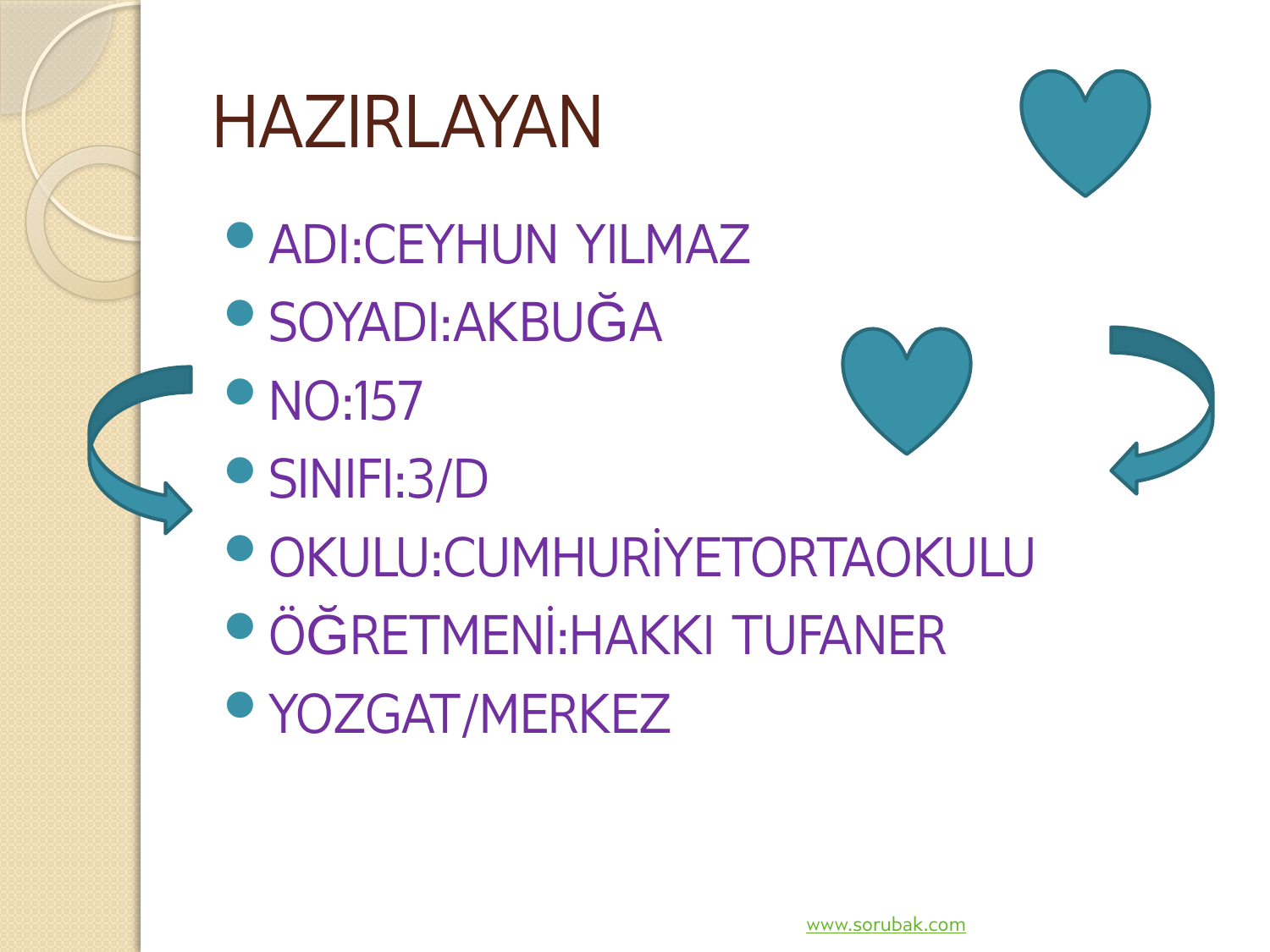

# HAZIRLAYAN

ADI:CEYHUN YILMAZ
SOYADI:AKBUĞA
NO:157
SINIFI:3/D
OKULU:CUMHURİYETORTAOKULU
ÖĞRETMENİ:HAKKI TUFANER
YOZGAT/MERKEZ

www.sorubak.com